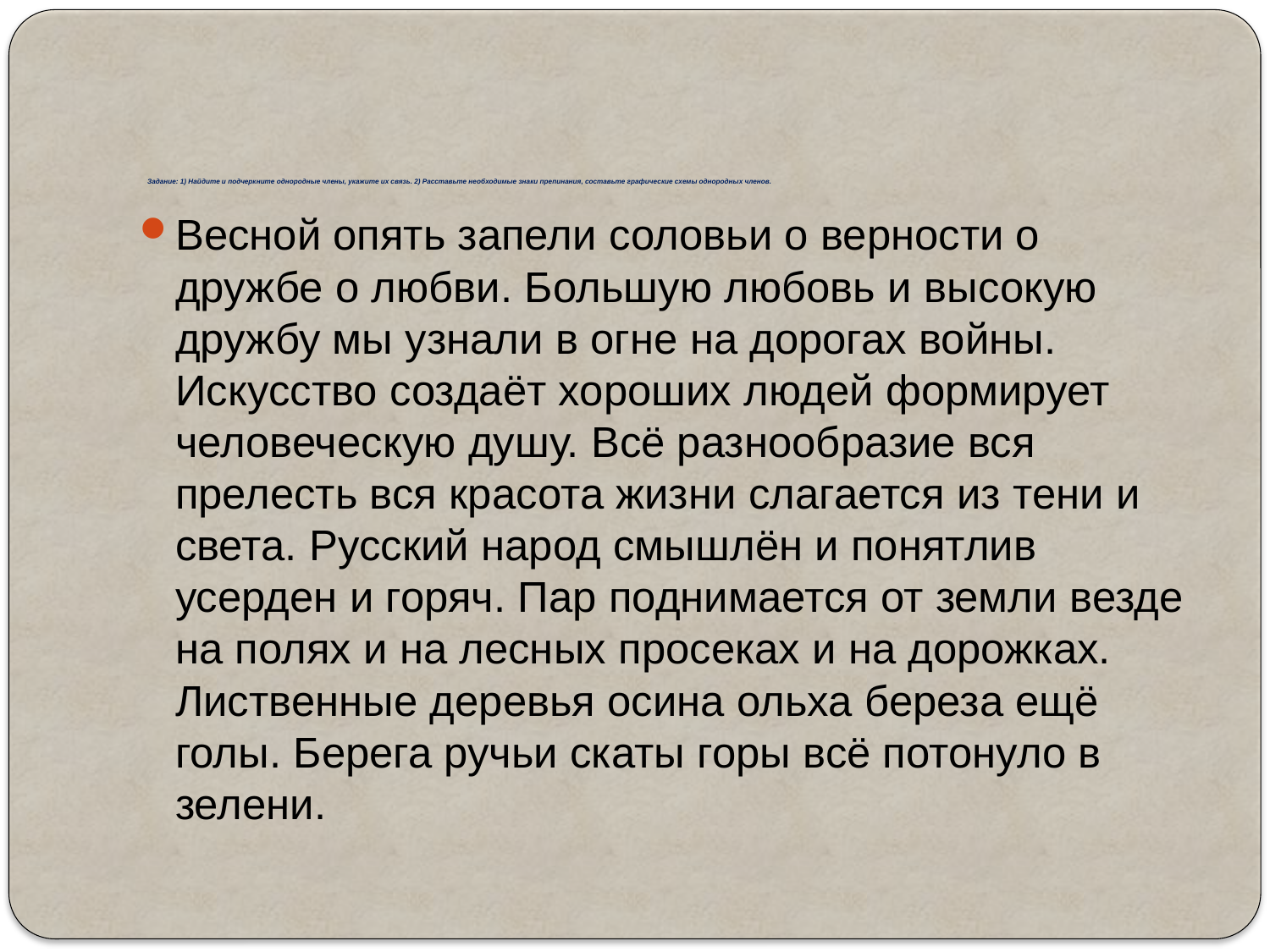

# Задание: 1) Найдите и подчеркните однородные члены, укажите их связь. 2) Расставьте необходимые знаки препинания, составьте графические схемы однородных членов.
Весной опять запели соловьи о верности о дружбе о любви. Большую любовь и высокую дружбу мы узнали в огне на дорогах войны. Искусство создаёт хороших людей формирует человеческую душу. Всё разнообразие вся прелесть вся красота жизни слагается из тени и света. Русский народ смышлён и понятлив усерден и горяч. Пар поднимается от земли везде на полях и на лесных просеках и на дорожках. Лиственные деревья осина ольха береза ещё голы. Берега ручьи скаты горы всё потонуло в зелени.